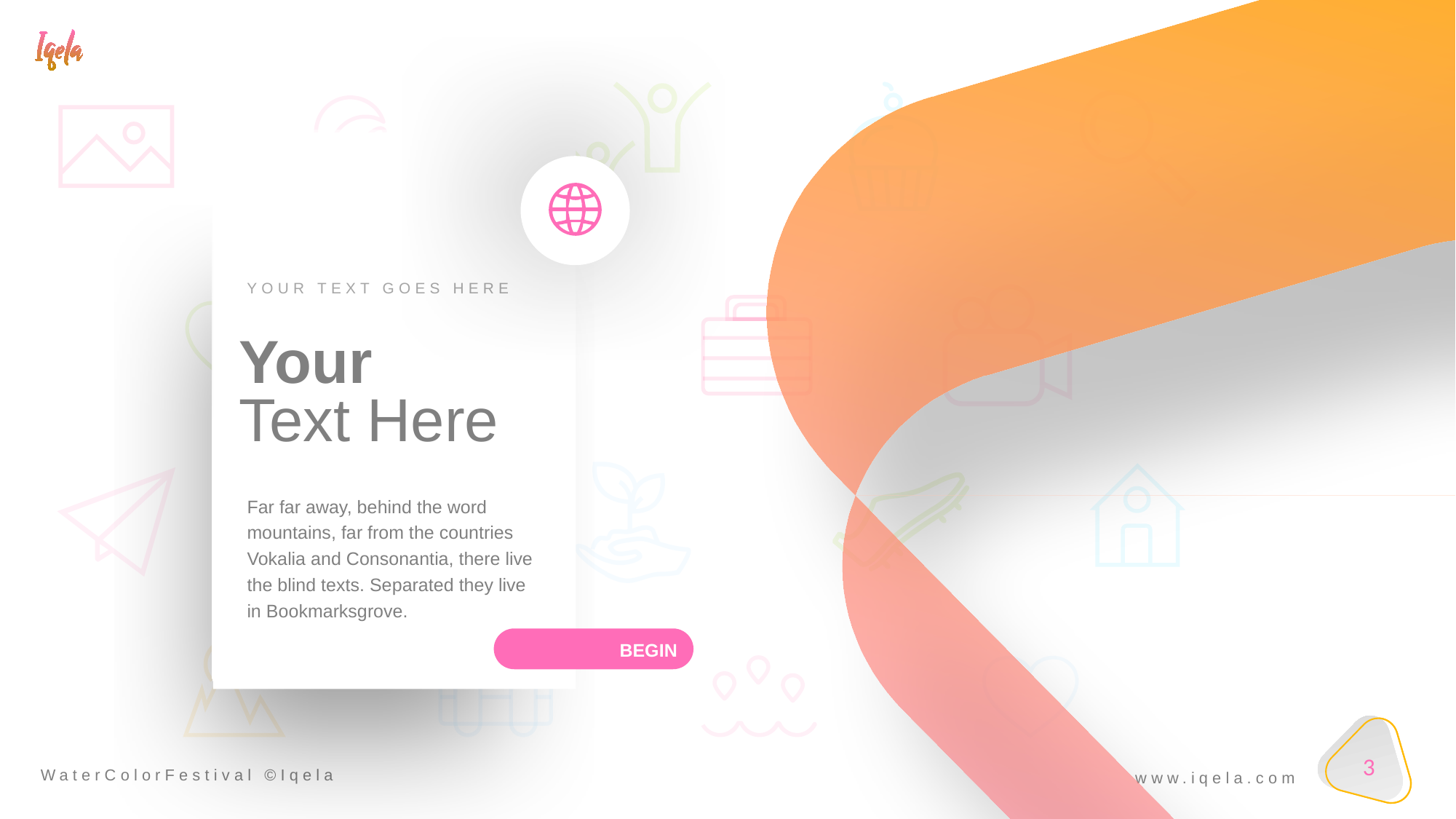

YOUR TEXT GOES HERE
Your
Text Here
Far far away, behind the word mountains, far from the countries Vokalia and Consonantia, there live the blind texts. Separated they live in Bookmarksgrove.

BEGIN

3